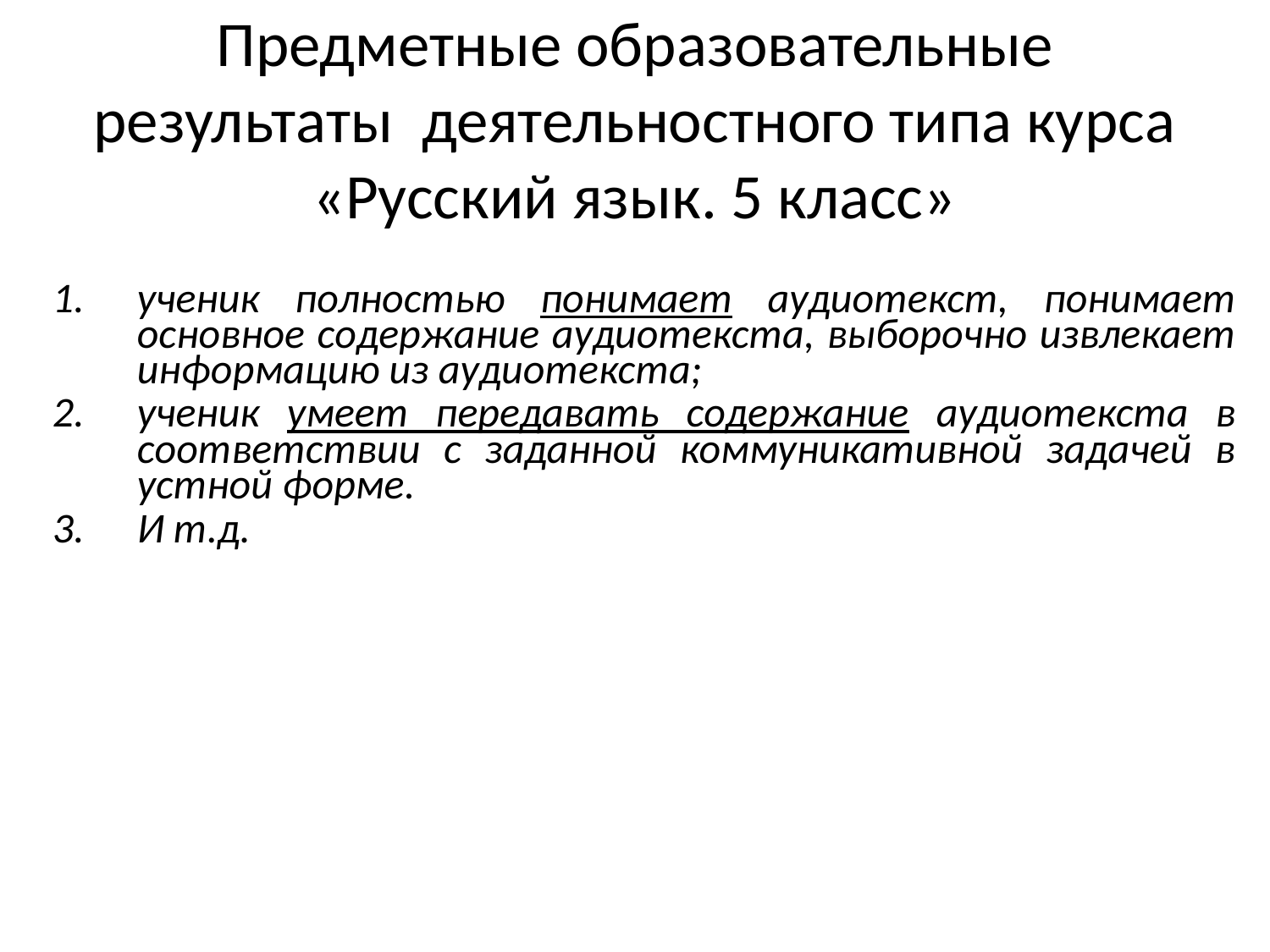

# Предметные образовательные результаты  деятельностного типа курса «Русский язык. 5 класс»
ученик полностью понимает аудиотекст, понимает основное содержание аудиотекста, выборочно извлекает информацию из аудиотекста;
ученик умеет передавать содержание аудиотекста в соответствии с заданной коммуникативной задачей в устной форме.
И т.д.